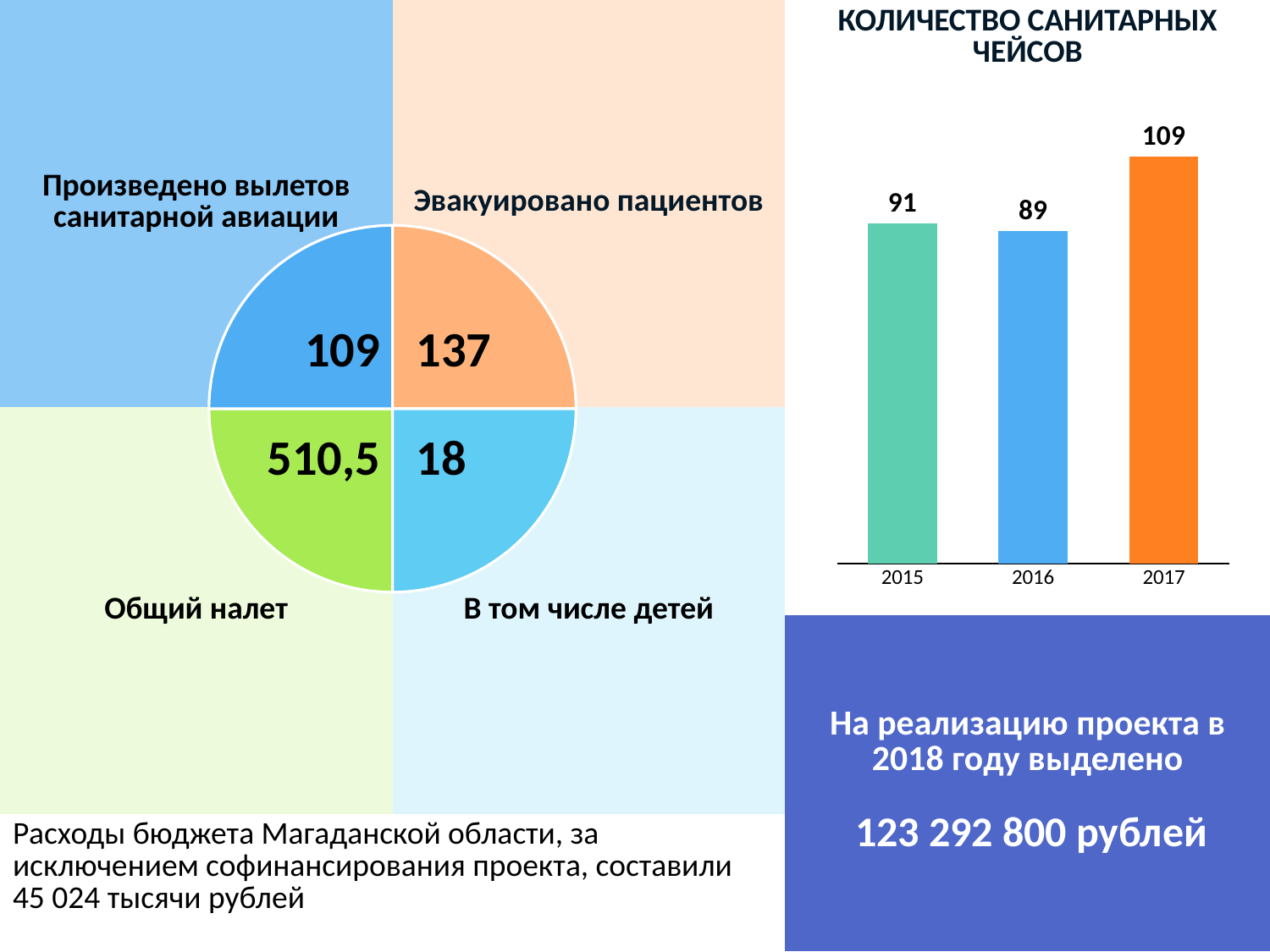

| Произведено вылетов санитарной авиации | Эвакуировано пациентов |
| --- | --- |
| Общий налет | В том числе детей |
| Расходы бюджета Магаданской области, за исключением софинансирования проекта, составили 45 024 тысячи рублей |  |
| КОЛИЧЕСТВО САНИТАРНЫХ ЧЕЙСОВ |
| --- |
| На реализацию проекта в 2018 году выделено 123 292 800 рублей |

### Chart

| Category | Ряд 1 |
|---|---|
| 2015 | 91.0 |
| 2016 | 89.0 |
| 2017 | 109.0 |

### Chart

| Category | Продажи |
|---|---|
| Кв. 1 | 1.0 |
| Кв. 2 | 1.0 |
| Кв. 3 | 1.0 |
| Кв. 4 | 1.0 |
| 109 | 137 |
| --- | --- |
| 510,5 | 18 |